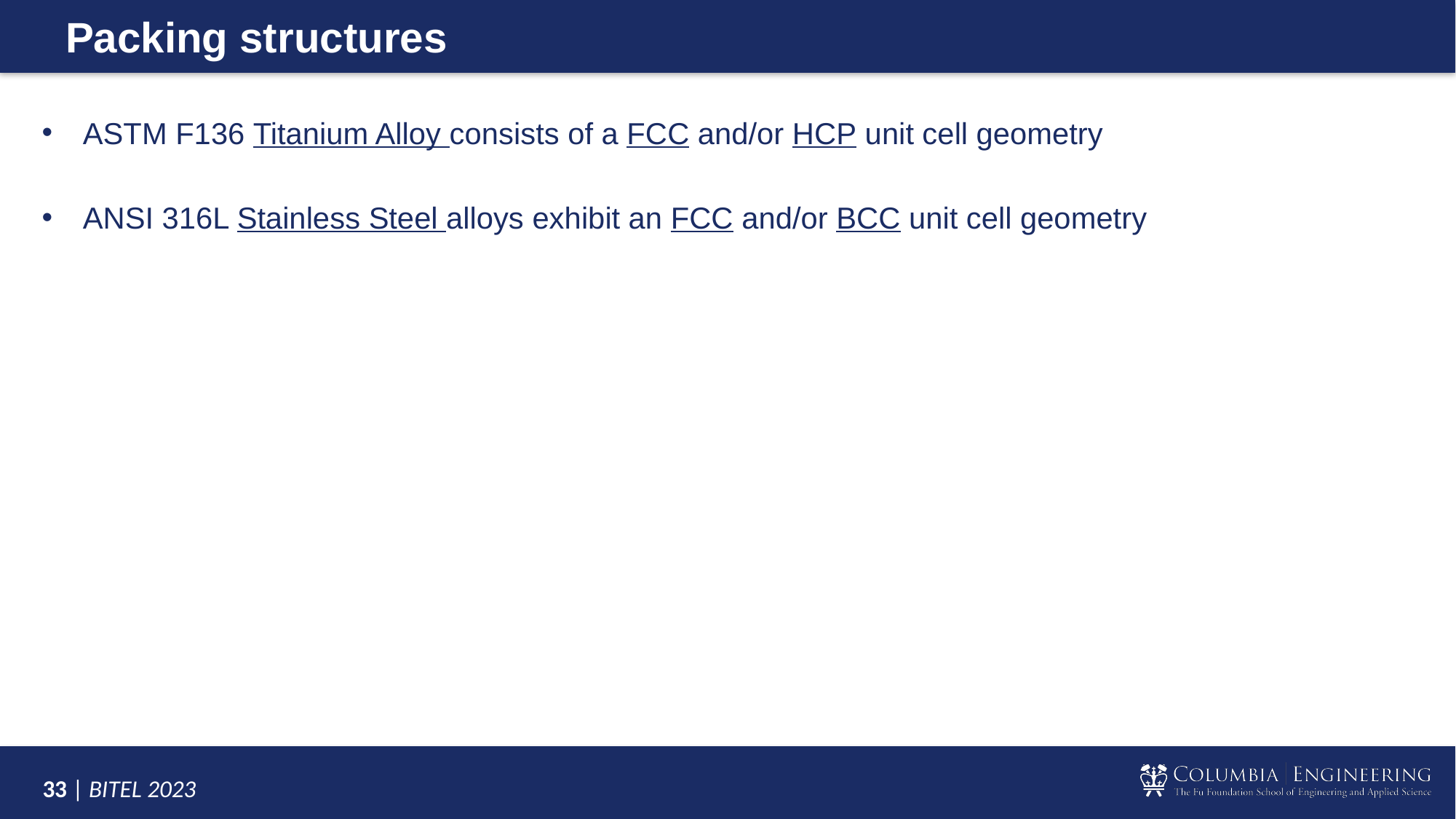

# Packing structures
ASTM F136 Titanium Alloy consists of a FCC and/or HCP unit cell geometry

ANSI 316L Stainless Steel alloys exhibit an FCC and/or BCC unit cell geometry